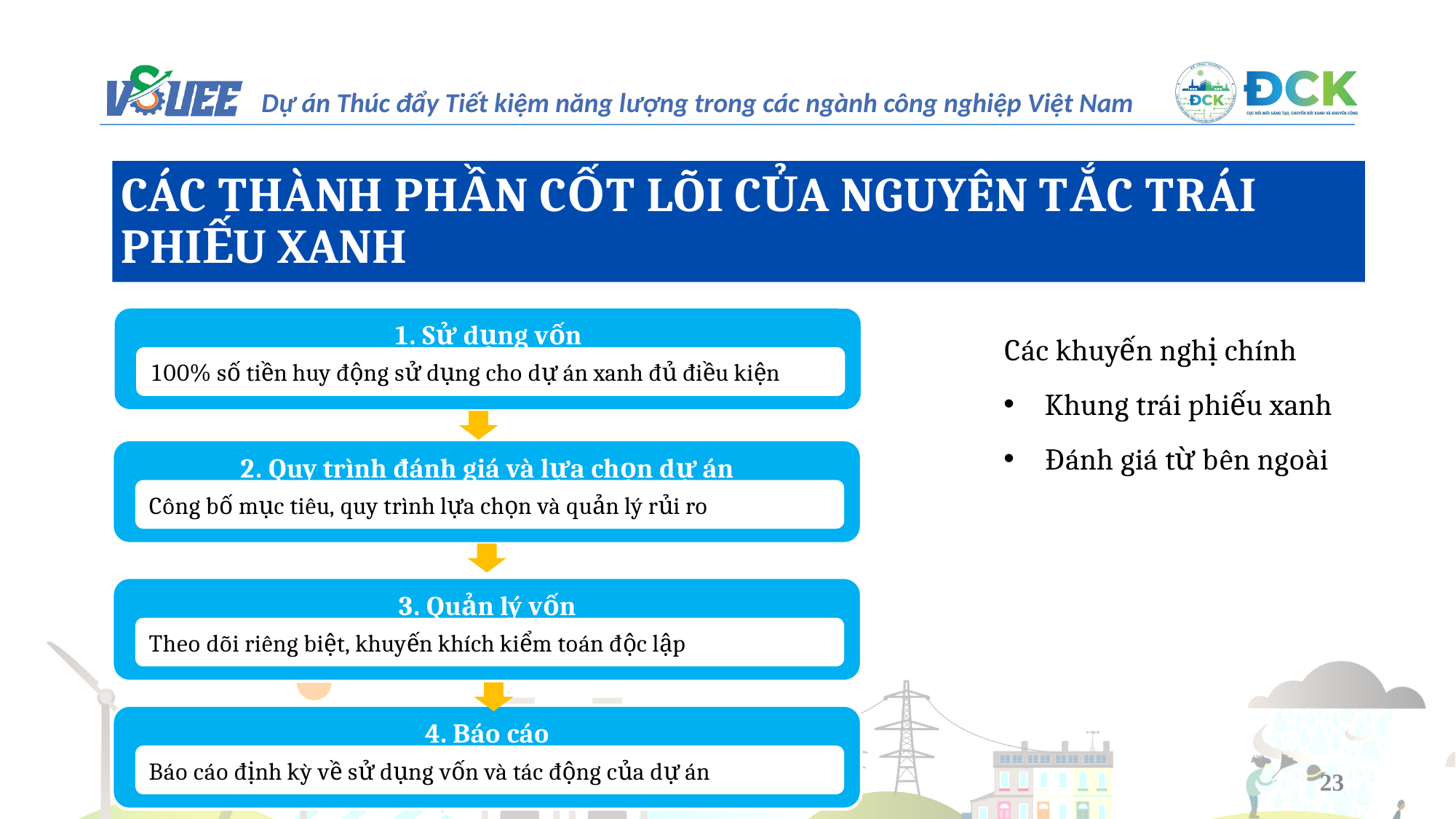

CÁC THÀNH PHẦN CỐT LÕI CỦA NGUYÊN TẮC TRÁI PHIẾU XANH
1. Sử dụng vốn
100% số tiền huy động sử dụng cho dự án xanh đủ điều kiện

2. Quy trình đánh giá và lựa chọn dự án
Công bố mục tiêu, quy trình lựa chọn và quản lý rủi ro

3. Quản lý vốn
Theo dõi riêng biệt, khuyến khích kiểm toán độc lập

4. Báo cáo
Báo cáo định kỳ về sử dụng vốn và tác động của dự án
Các khuyến nghị chính
Khung trái phiếu xanh
Đánh giá từ bên ngoài
23